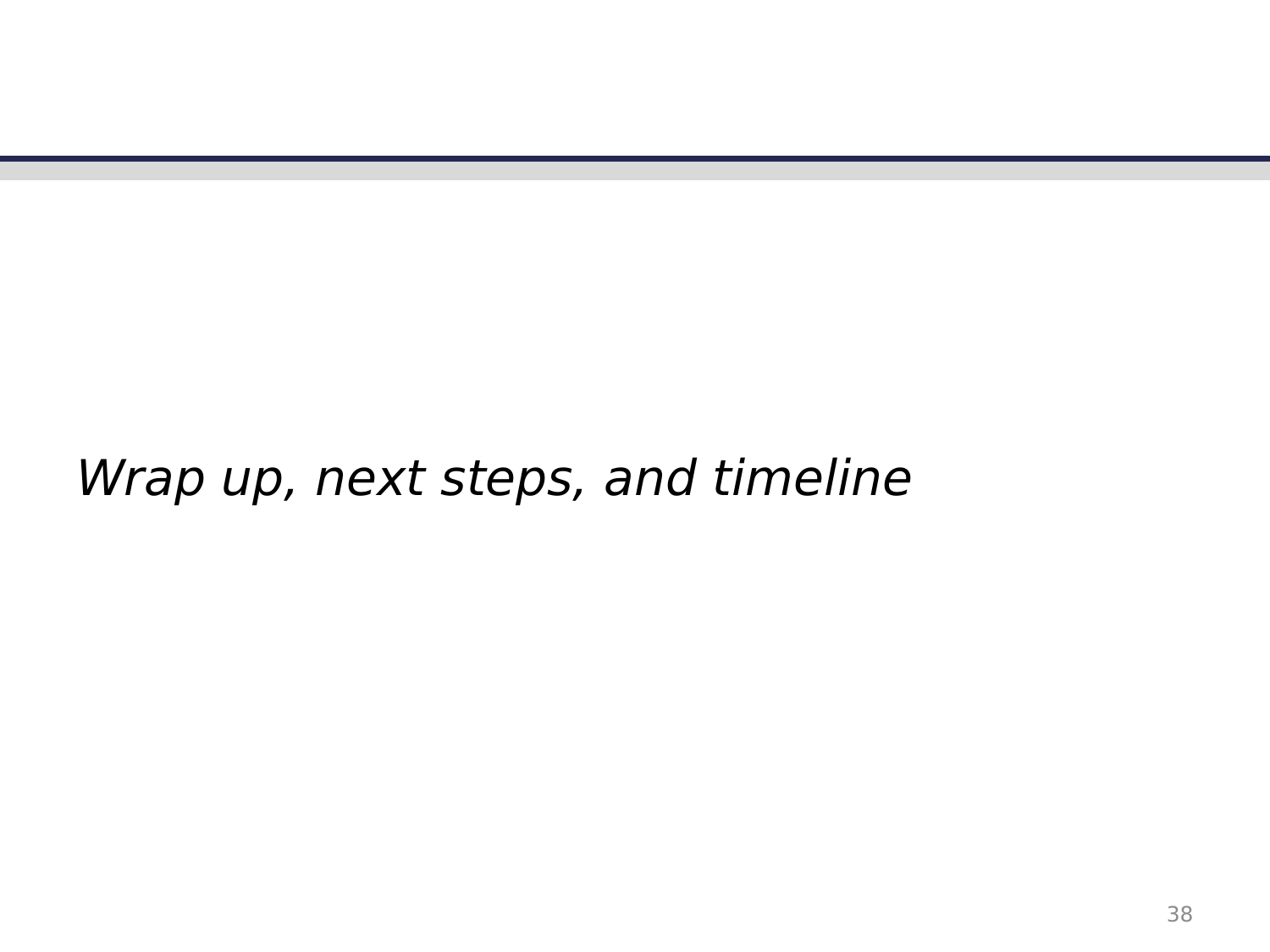

# Wrap up, next steps, and timeline
38